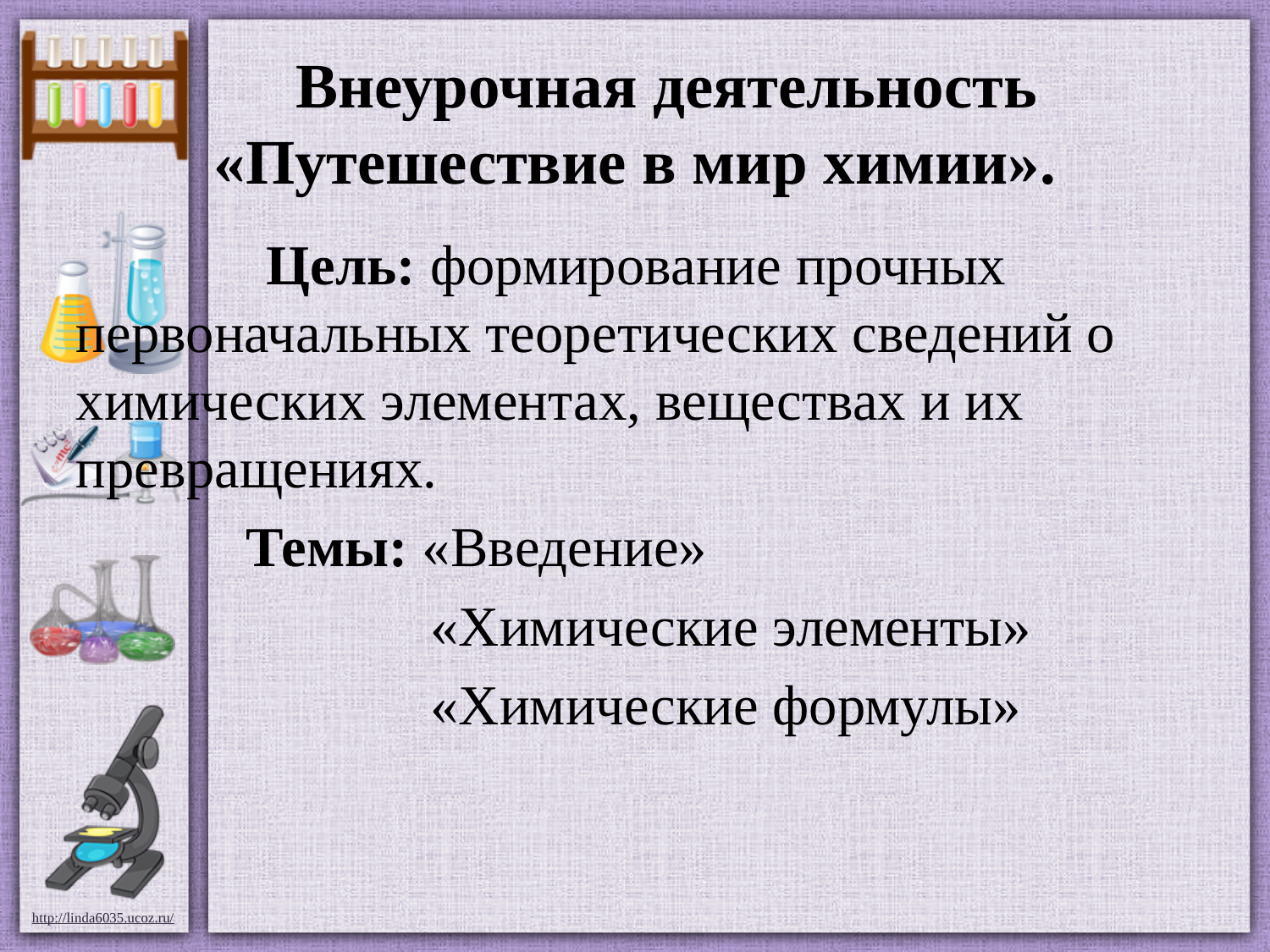

# Внеурочная деятельность «Путешествие в мир химии».
               Цель: формирование прочных первоначальных теоретических сведений о химических элементах, веществах и их превращениях.
            Темы: «Введение»
                         «Химические элементы»
                         «Химические формулы»